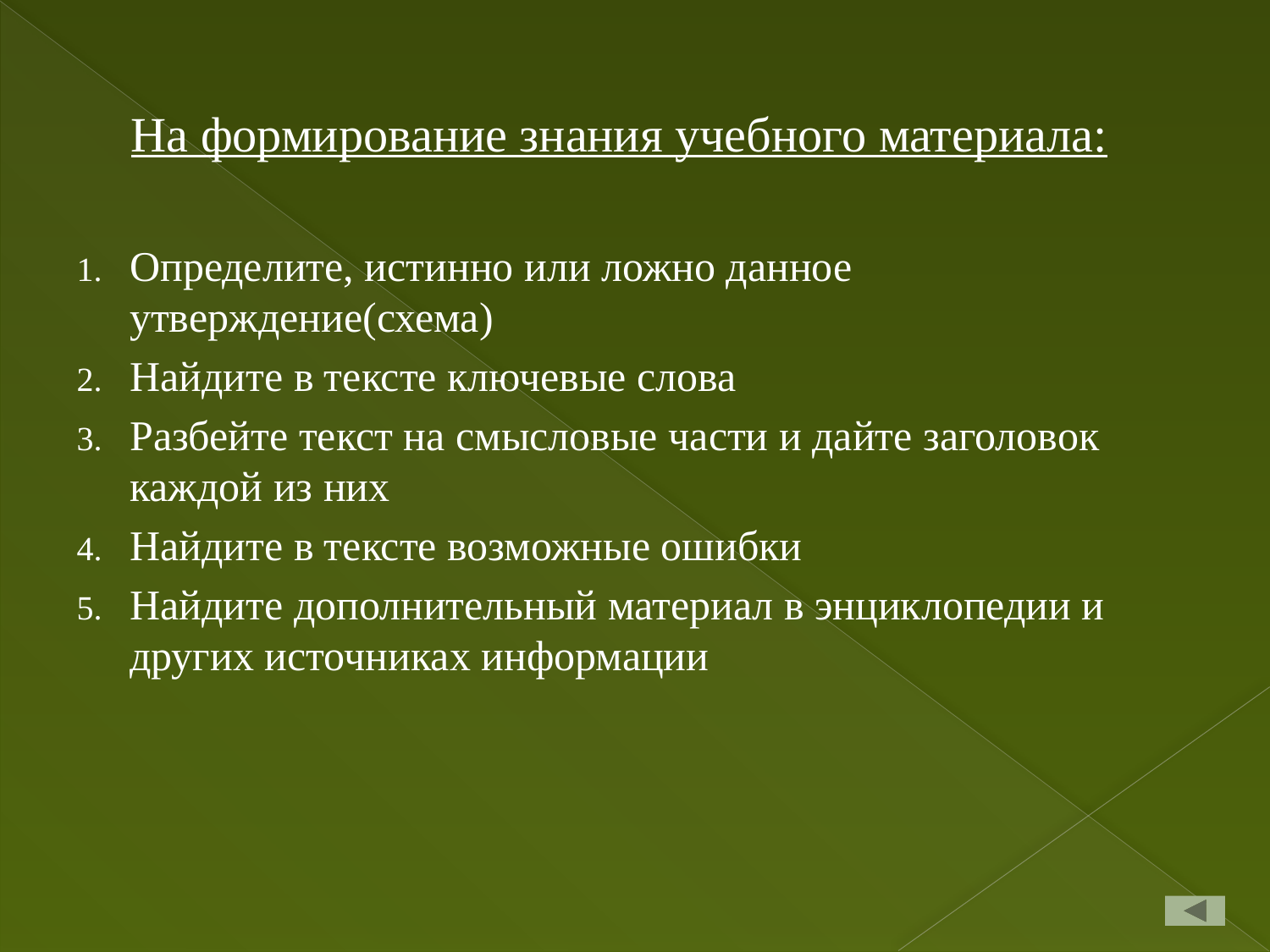

На формирование знания учебного материала:

Определите, истинно или ложно данное утверждение(схема)
Найдите в тексте ключевые слова
Разбейте текст на смысловые части и дайте заголовок каждой из них
Найдите в тексте возможные ошибки
Найдите дополнительный материал в энциклопедии и других источниках информации